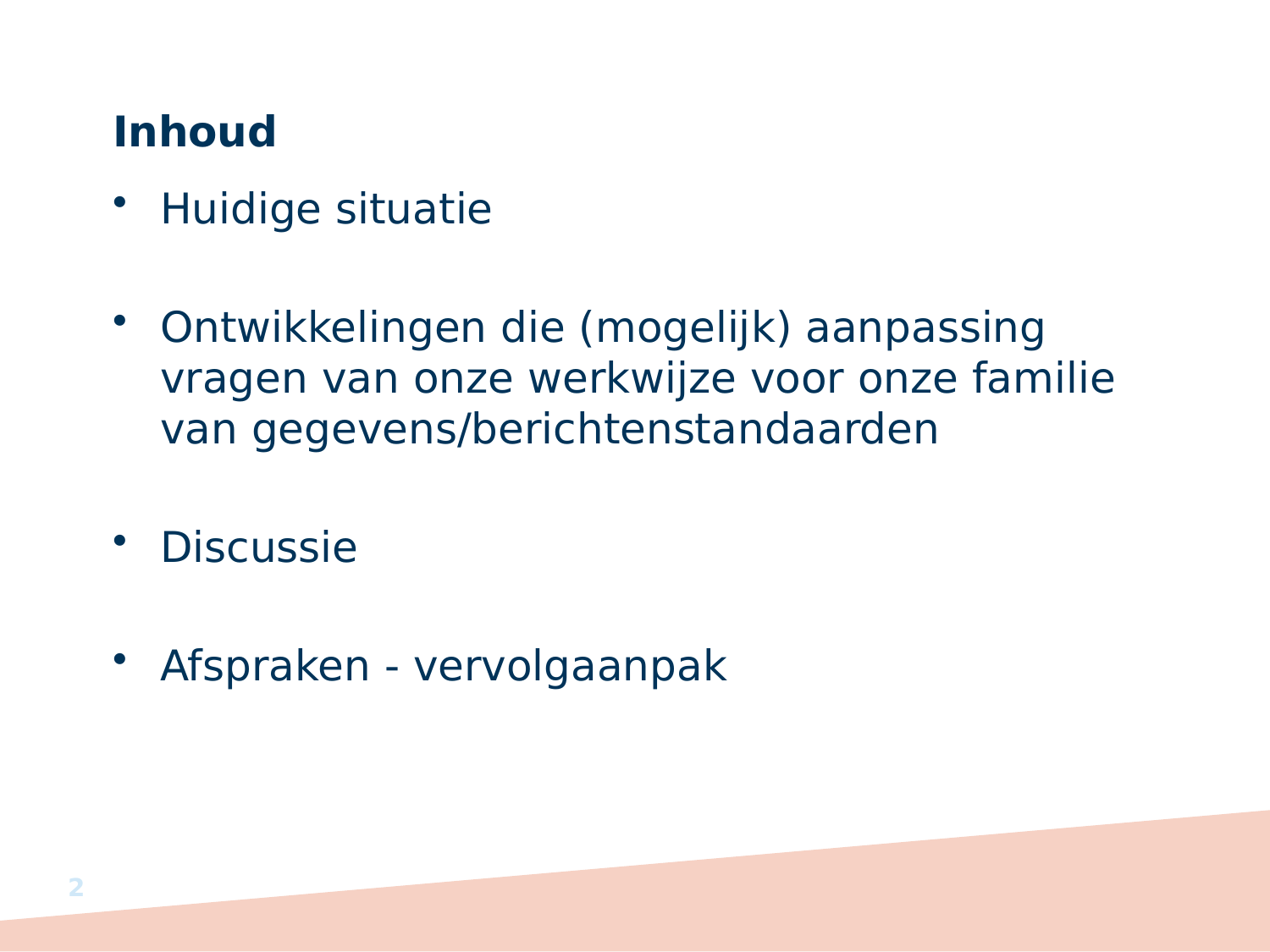

# Inhoud
Huidige situatie

Ontwikkelingen die (mogelijk) aanpassing  vragen van onze werkwijze voor onze familie van gegevens/berichtenstandaarden

Discussie

Afspraken - vervolgaanpak
2